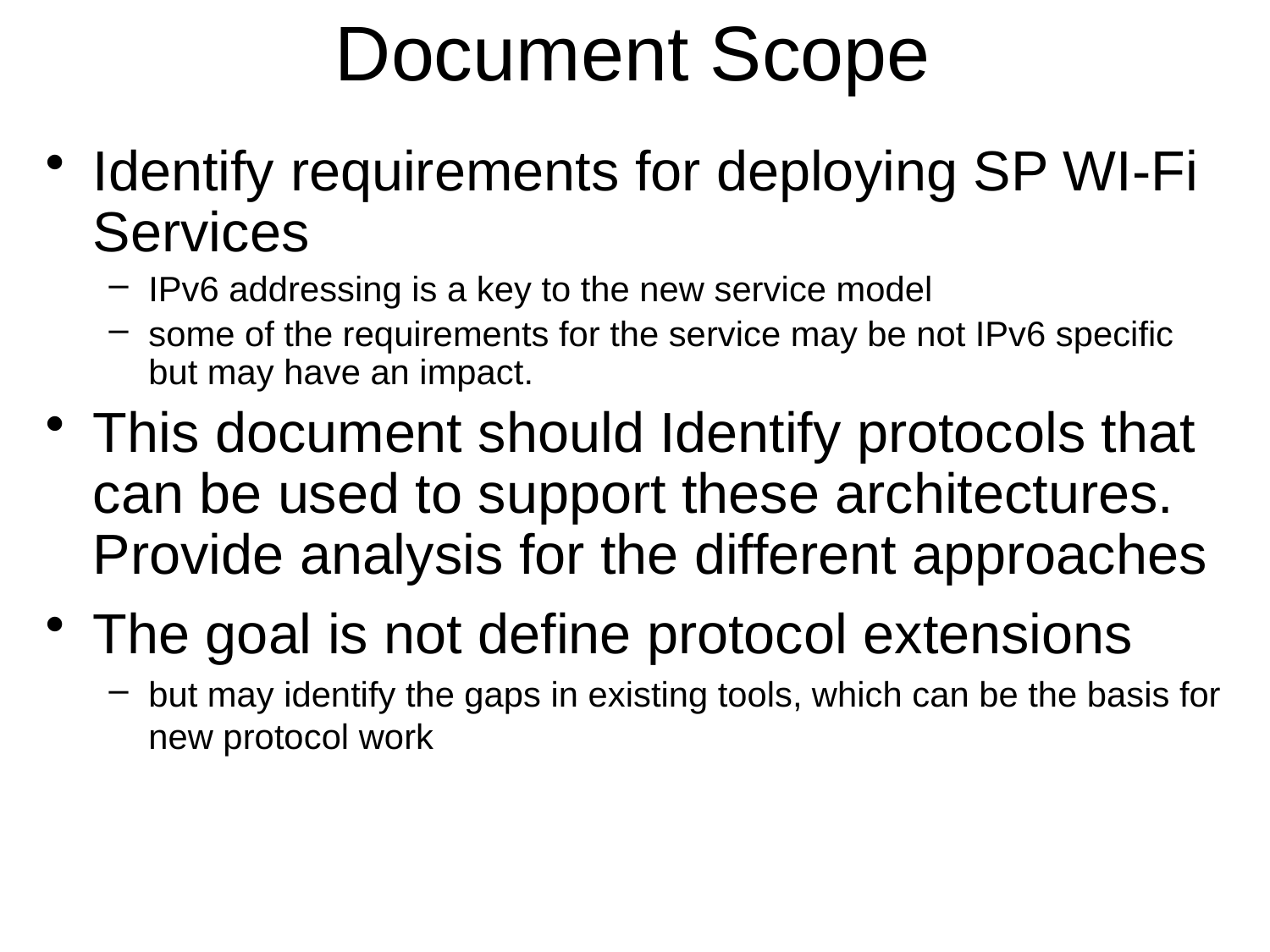

# Document Scope
Identify requirements for deploying SP WI-Fi Services
IPv6 addressing is a key to the new service model
some of the requirements for the service may be not IPv6 specific but may have an impact.
This document should Identify protocols that can be used to support these architectures. Provide analysis for the different approaches
The goal is not define protocol extensions
but may identify the gaps in existing tools, which can be the basis for new protocol work